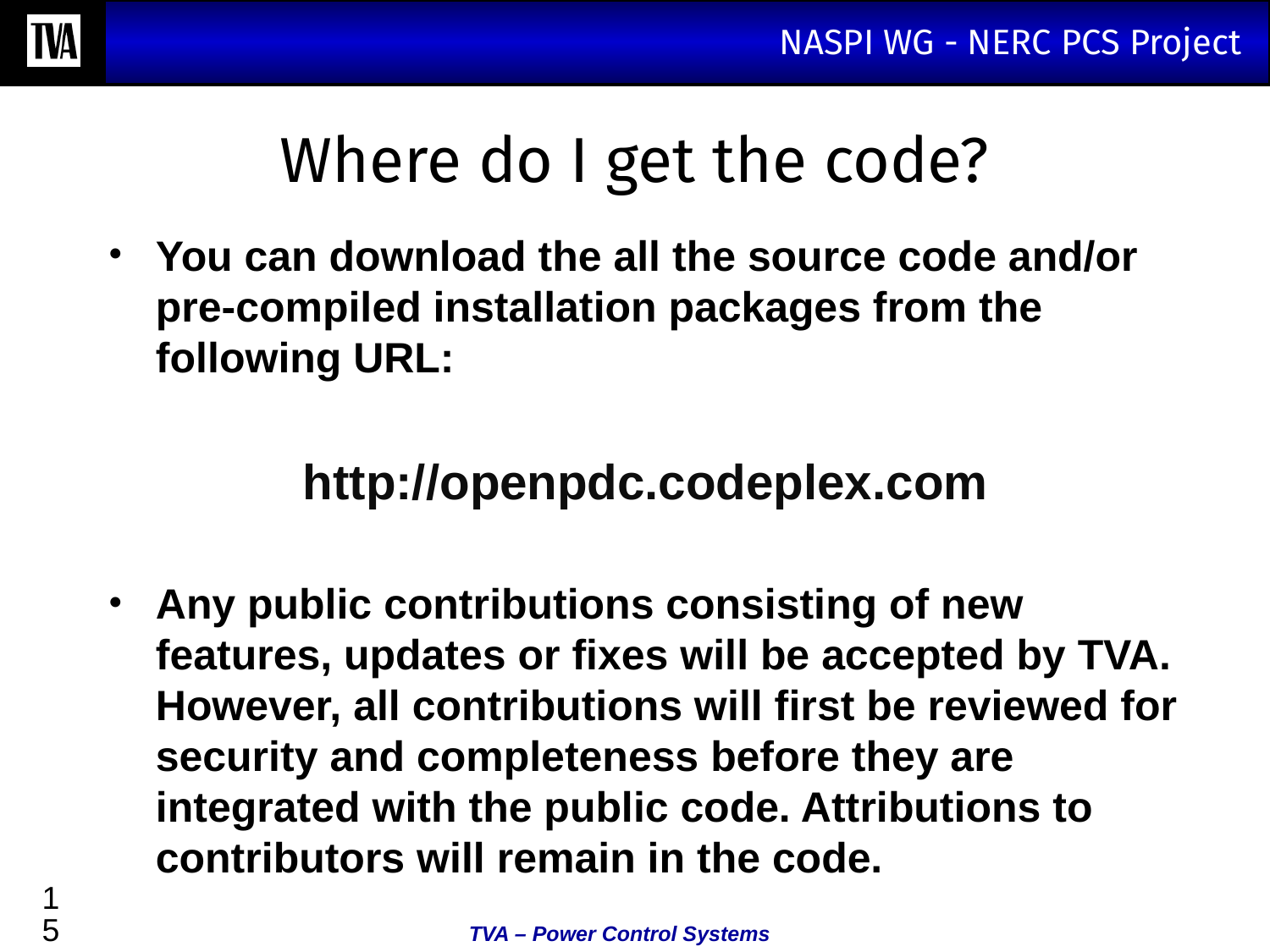

# Where do I get the code?
You can download the all the source code and/or pre-compiled installation packages from the following URL:

http://openpdc.codeplex.com

Any public contributions consisting of new features, updates or fixes will be accepted by TVA. However, all contributions will first be reviewed for security and completeness before they are integrated with the public code. Attributions to contributors will remain in the code.
15